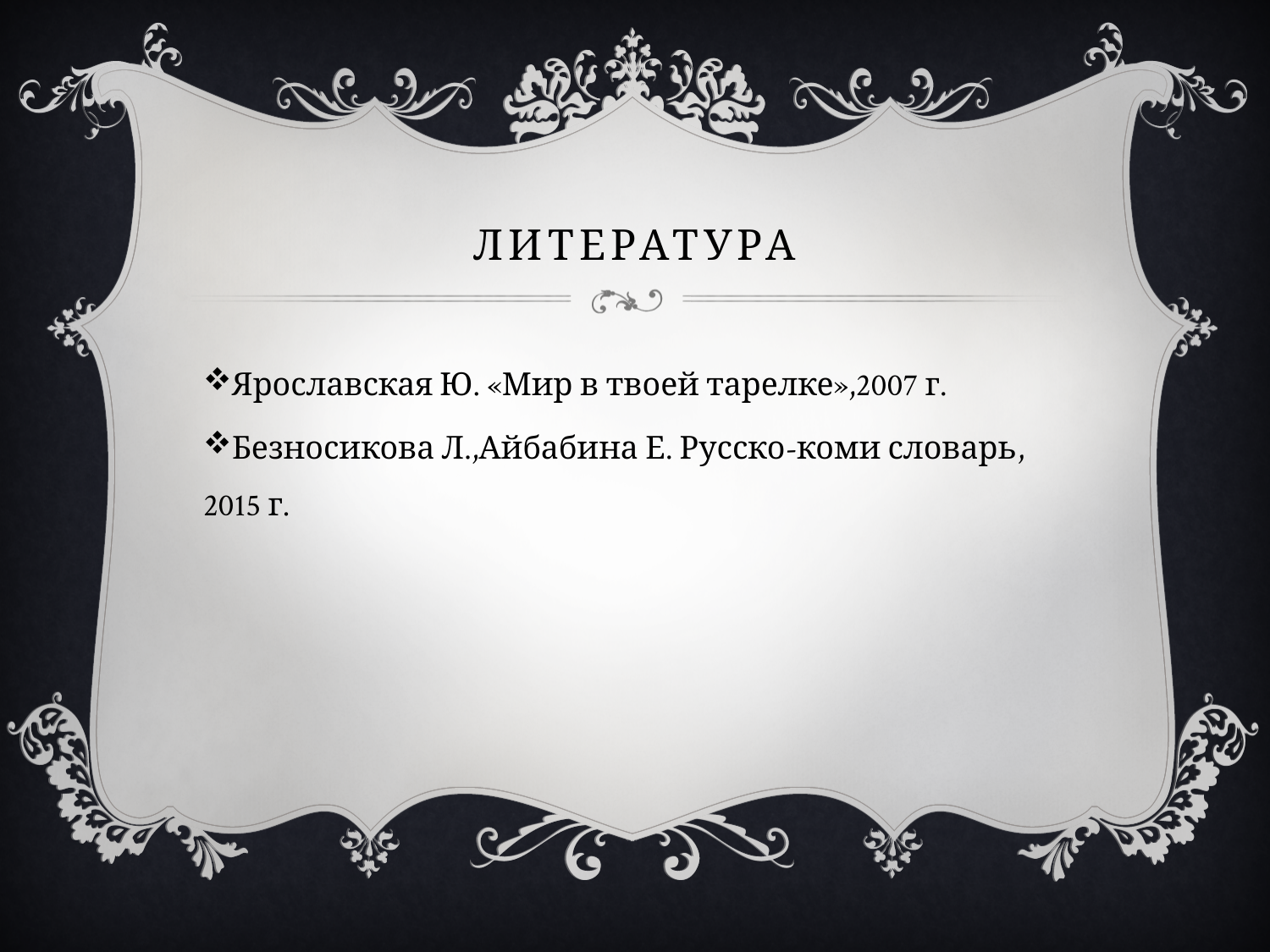

# Литература
Ярославская Ю. «Мир в твоей тарелке»,2007 г.
Безносикова Л.,Айбабина Е. Русско-коми словарь, 2015 г.